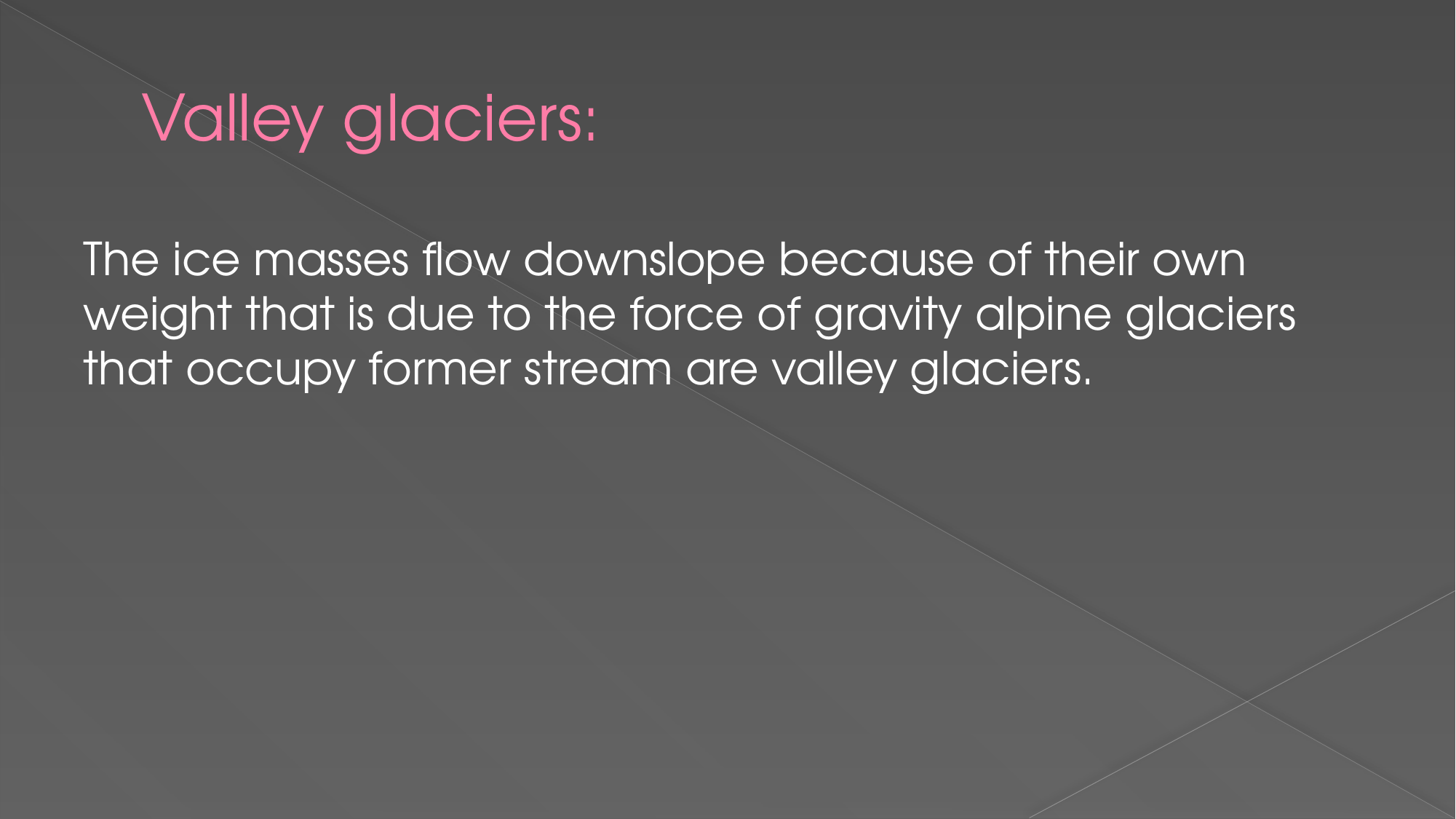

# Valley glaciers:
The ice masses flow downslope because of their own weight that is due to the force of gravity alpine glaciers that occupy former stream are valley glaciers.